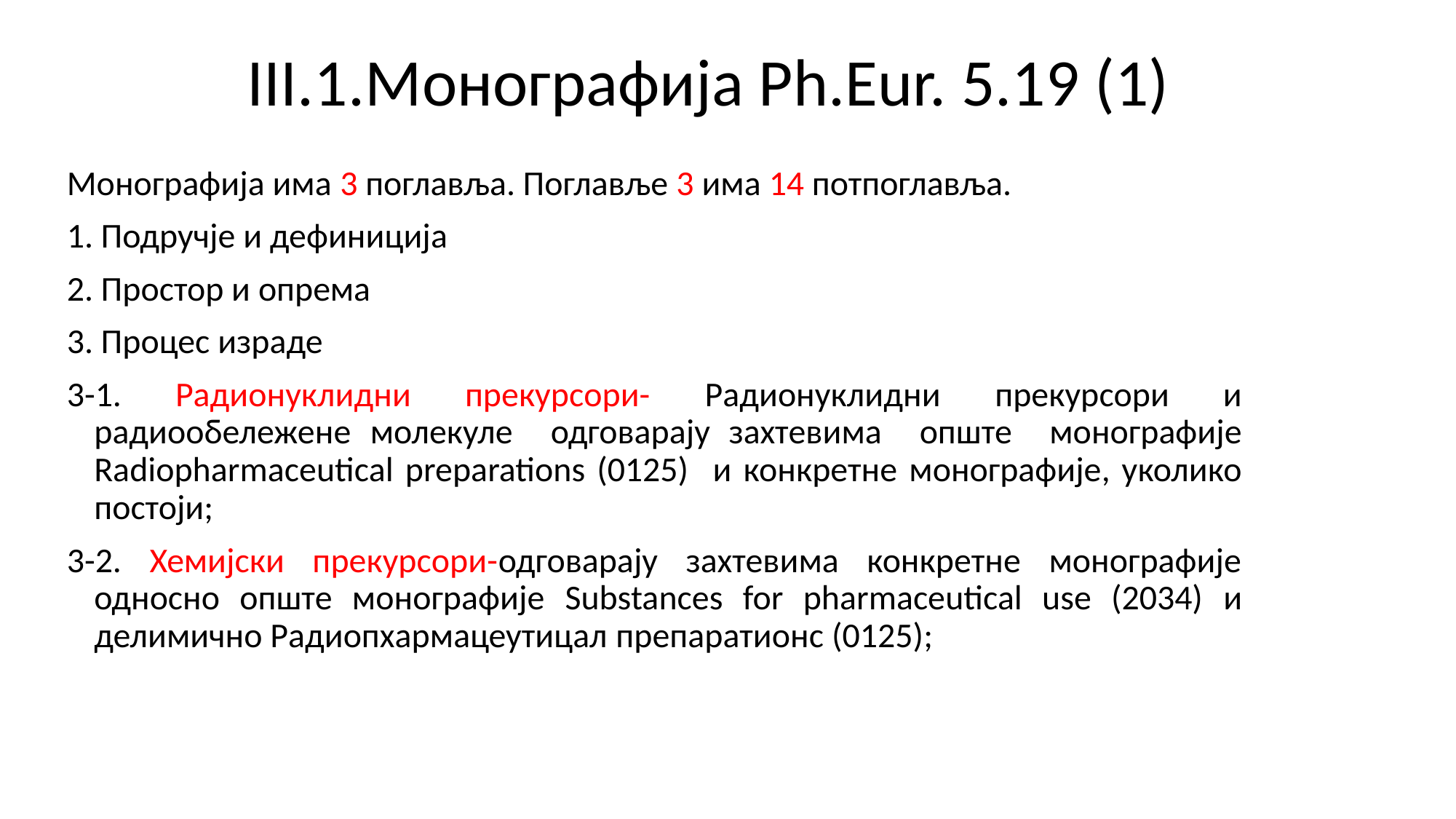

# III.1.Монографија Ph.Eur. 5.19 (1)
Монографија има 3 поглавља. Поглавље 3 има 14 потпоглавља.
1. Подручје и дефиниција
2. Простор и опрема
3. Процес израде
3-1. Радионуклидни прекурсори- Радионуклидни прекурсори и радиообележене молекуле  одговарају захтевима  опште  монографије Radiopharmaceutical preparations (0125)  и конкретне монографије, уколико постоји;
3-2. Хемијски прекурсори-одговарају захтевима конкретне монографије односно опште монoграфије Substances for pharmaceutical use (2034) и делимично Радиопхармацеутицал препаратионс (0125);